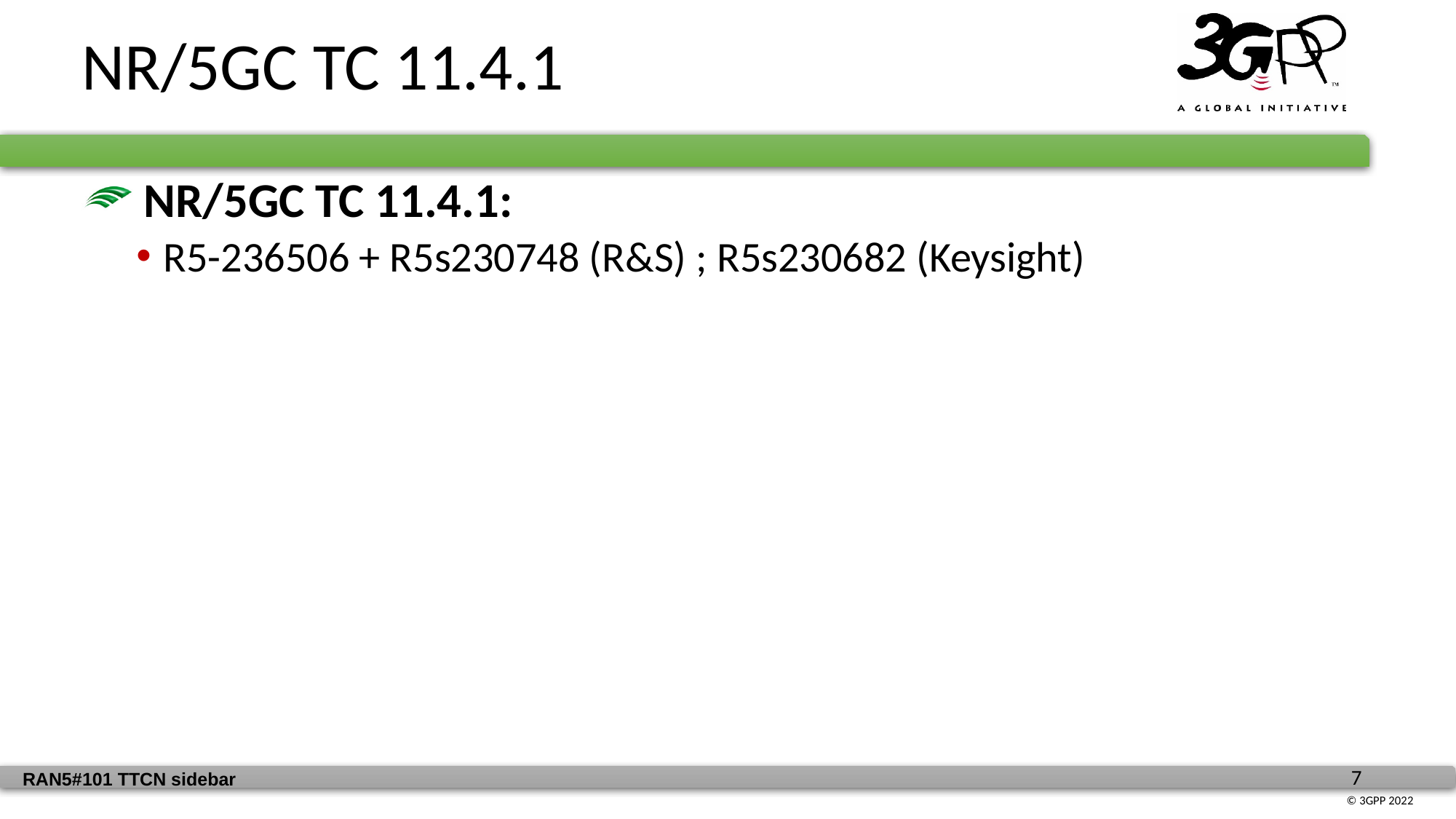

NR/5GC TC 11.4.1
 NR/5GC TC 11.4.1:
R5-236506 + R5s230748 (R&S) ; R5s230682 (Keysight)